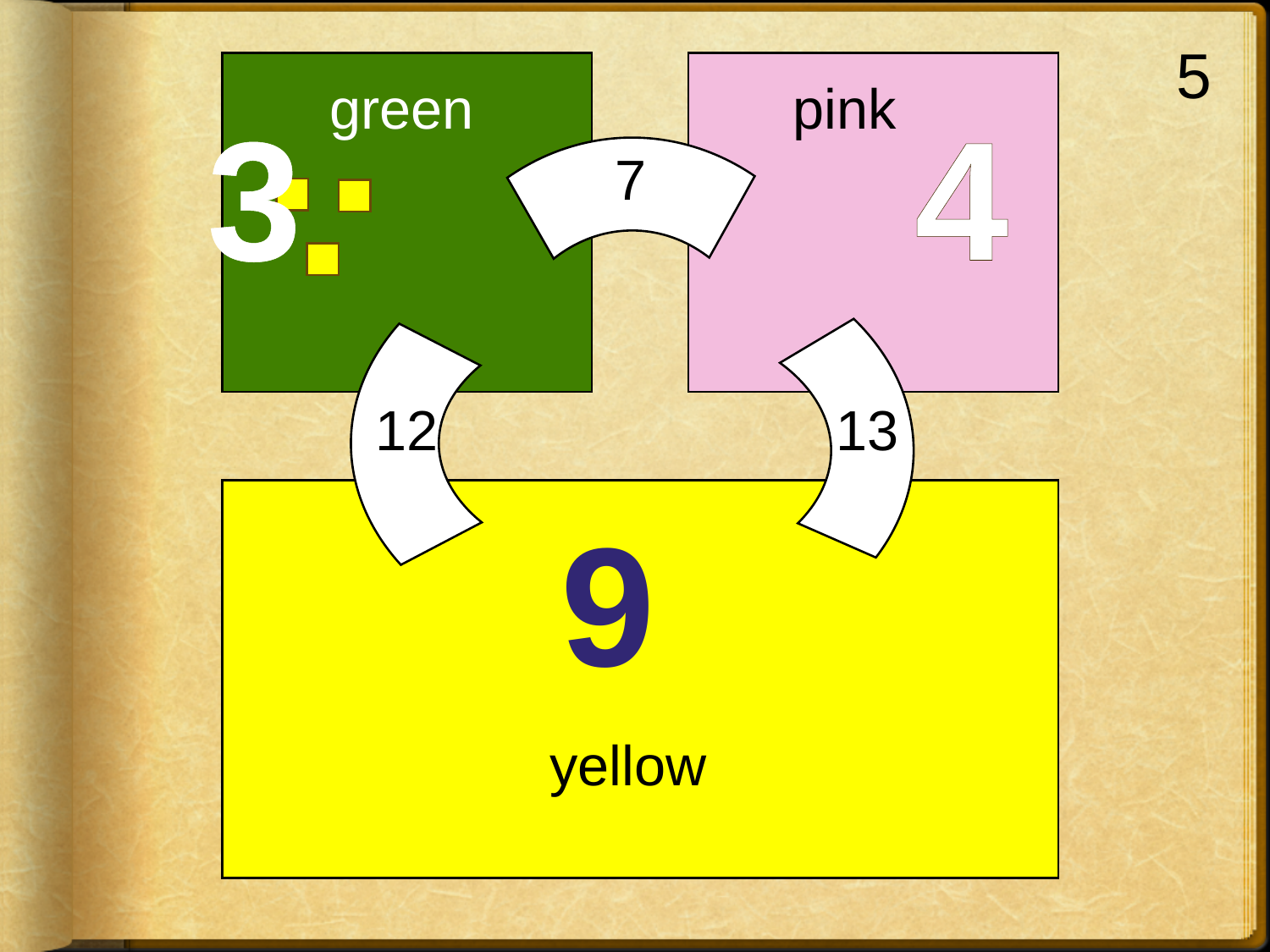

5

green
pink
 7

 12

   13

yellow
           4

9